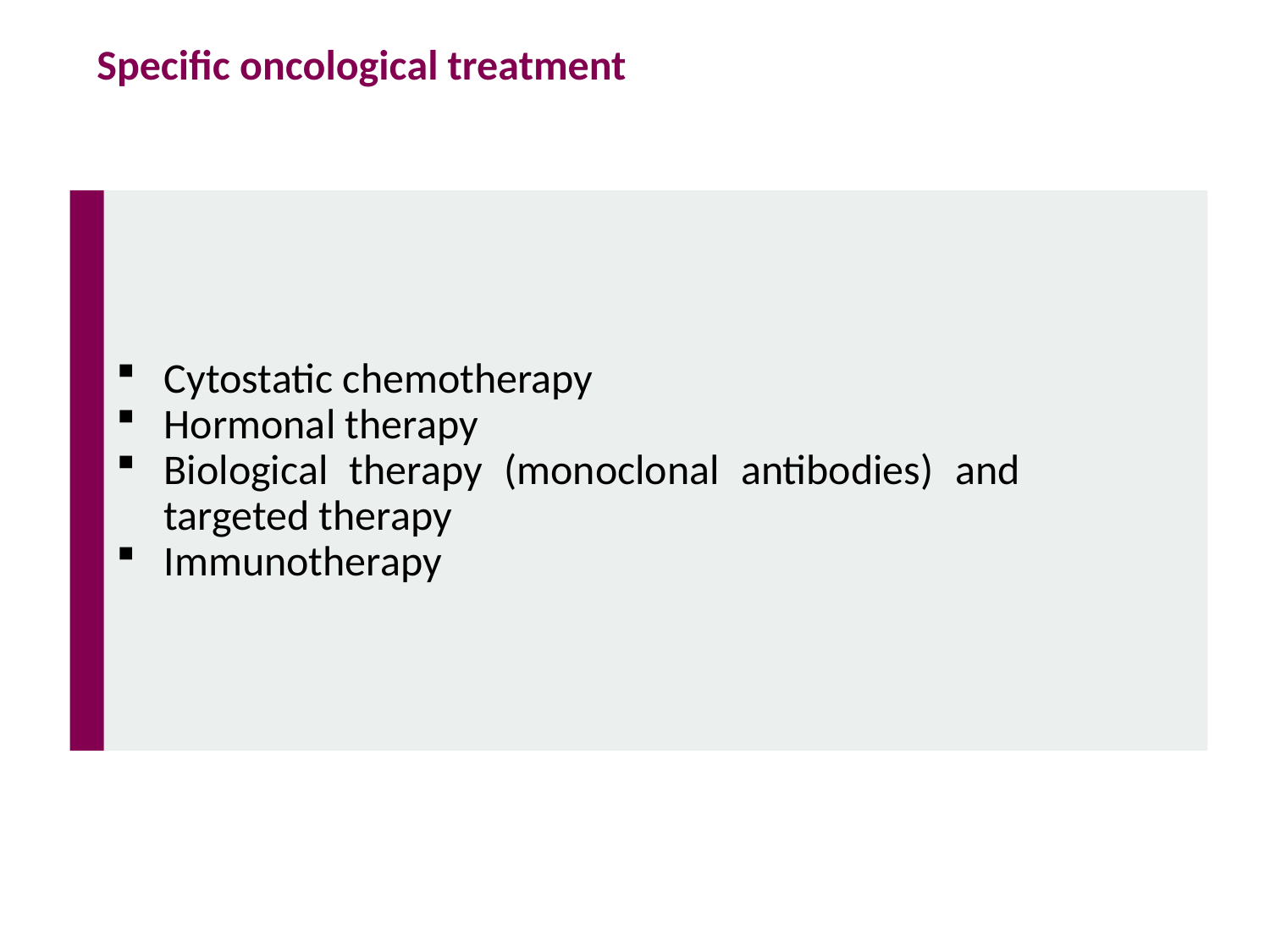

Specific oncological treatment

Cytostatic chemotherapy
Hormonal therapy
Biological therapy (monoclonal antibodies) and targeted therapy
Immunotherapy